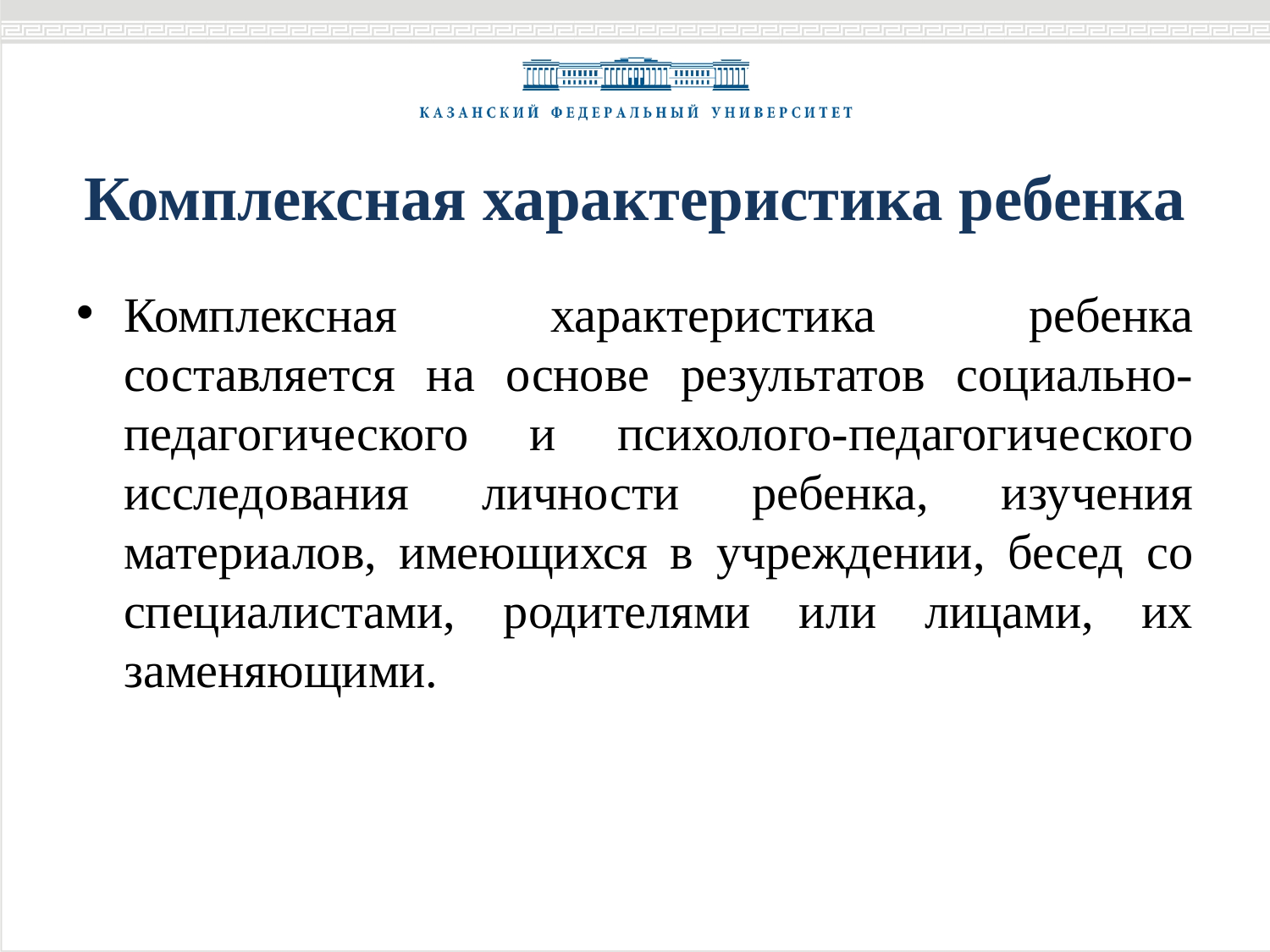

# Комплексная характеристика ребенка
Комплексная характеристика ребенка составляется на основе результатов социально-педагогического и психолого-педагогического исследования личности ребенка, изучения материалов, имеющихся в учреждении, бесед со специалистами, родителями или лицами, их заменяющими.